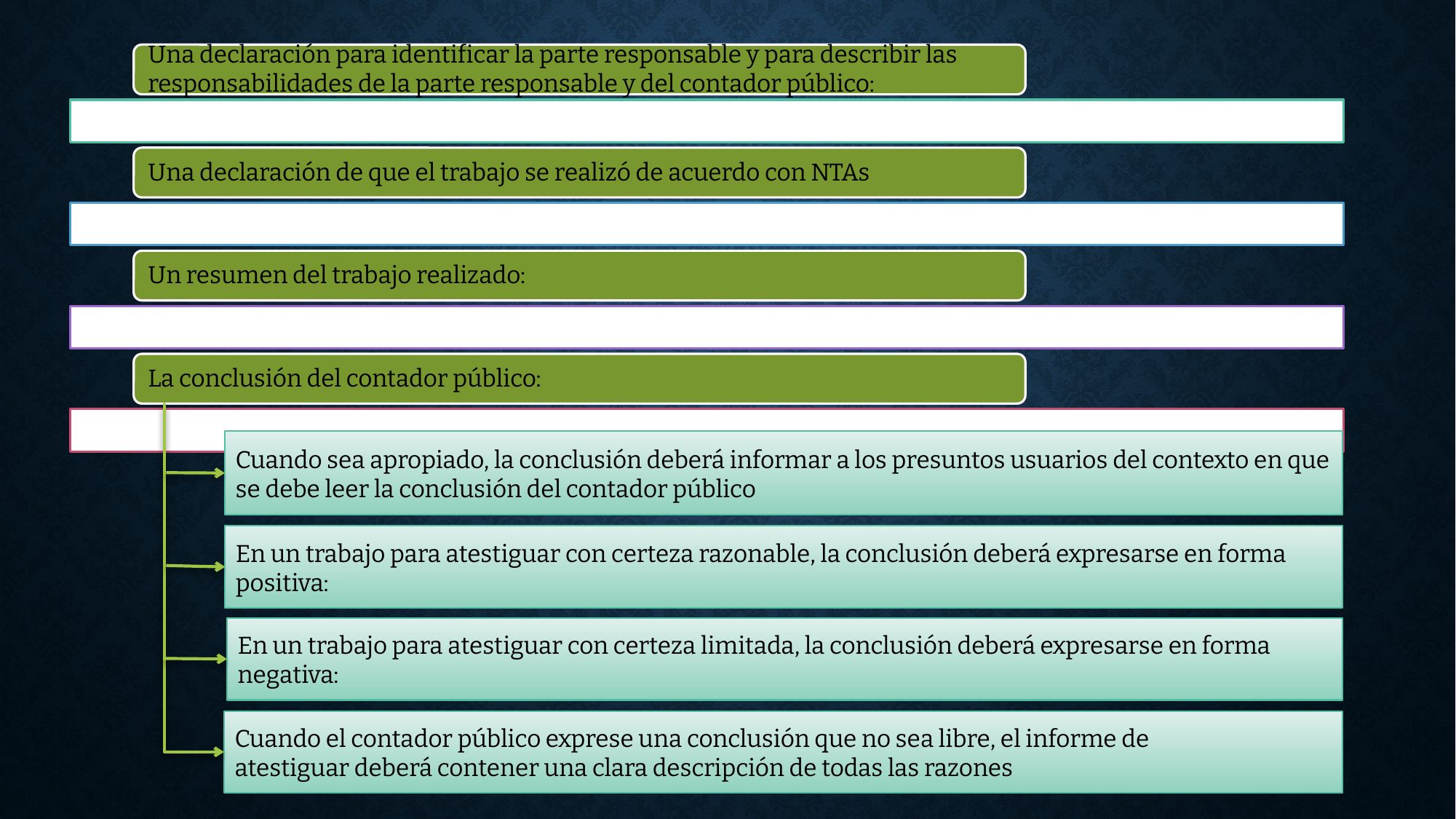

Una declaración de que el trabajo se realizó de acuerdo con NTAs
Una declaración para identificar la parte responsable y para describir las responsabilidades de la parte responsable y del contador público:
Un resumen del trabajo realizado:
La conclusión del contador público:
Cuando sea apropiado, la conclusión deberá informar a los presuntos usuarios del contexto en que se debe leer la conclusión del contador público
En un trabajo para atestiguar con certeza razonable, la conclusión deberá expresarse en forma positiva:
En un trabajo para atestiguar con certeza limitada, la conclusión deberá expresarse en forma negativa:
Cuando el contador público exprese una conclusión que no sea libre, el informe de
atestiguar deberá contener una clara descripción de todas las razones